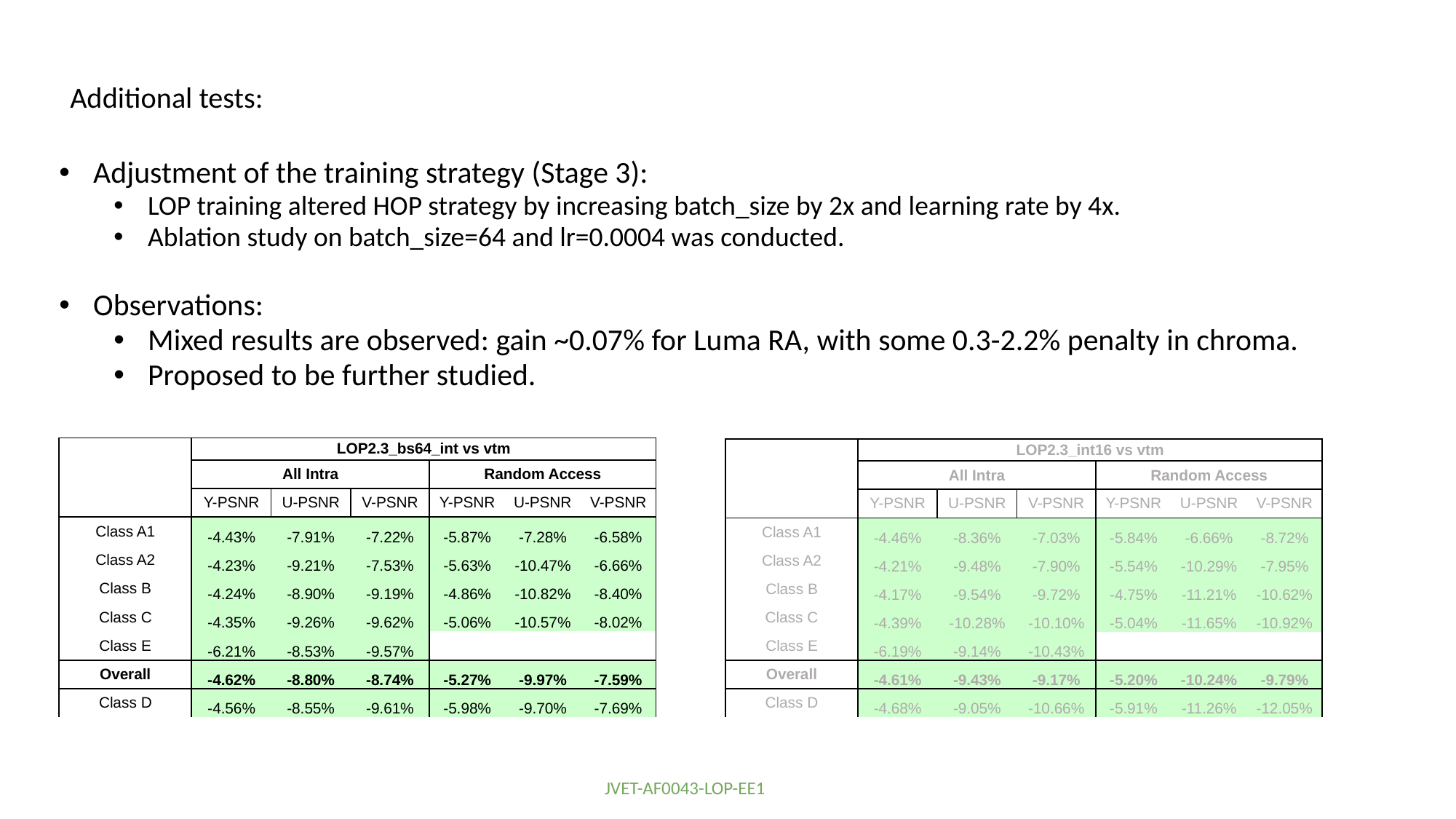

# Additional tests:
Adjustment of the training strategy (Stage 3):
LOP training altered HOP strategy by increasing batch_size by 2x and learning rate by 4x.
Ablation study on batch_size=64 and lr=0.0004 was conducted.

Observations:
Mixed results are observed: gain ~0.07% for Luma RA, with some 0.3-2.2% penalty in chroma.
Proposed to be further studied.

|  | LOP2.3\_bs64\_int vs vtm |  |  |  |  |  |
| --- | --- | --- | --- | --- | --- | --- |
|  | All Intra |  |  | Random Access |  |  |
|  | Y-PSNR | U-PSNR | V-PSNR | Y-PSNR | U-PSNR | V-PSNR |
| Class A1 | -4.43% | -7.91% | -7.22% | -5.87% | -7.28% | -6.58% |
| Class A2 | -4.23% | -9.21% | -7.53% | -5.63% | -10.47% | -6.66% |
| Class B | -4.24% | -8.90% | -9.19% | -4.86% | -10.82% | -8.40% |
| Class C | -4.35% | -9.26% | -9.62% | -5.06% | -10.57% | -8.02% |
| Class E | -6.21% | -8.53% | -9.57% |  |  |  |
| Overall | -4.62% | -8.80% | -8.74% | -5.27% | -9.97% | -7.59% |
| Class D | -4.56% | -8.55% | -9.61% | -5.98% | -9.70% | -7.69% |
|  | LOP2.3\_int16 vs vtm |  |  |  |  |  |
| --- | --- | --- | --- | --- | --- | --- |
|  | All Intra |  |  | Random Access |  |  |
|  | Y-PSNR | U-PSNR | V-PSNR | Y-PSNR | U-PSNR | V-PSNR |
| Class A1 | -4.46% | -8.36% | -7.03% | -5.84% | -6.66% | -8.72% |
| Class A2 | -4.21% | -9.48% | -7.90% | -5.54% | -10.29% | -7.95% |
| Class B | -4.17% | -9.54% | -9.72% | -4.75% | -11.21% | -10.62% |
| Class C | -4.39% | -10.28% | -10.10% | -5.04% | -11.65% | -10.92% |
| Class E | -6.19% | -9.14% | -10.43% |  |  |  |
| Overall | -4.61% | -9.43% | -9.17% | -5.20% | -10.24% | -9.79% |
| Class D | -4.68% | -9.05% | -10.66% | -5.91% | -11.26% | -12.05% |

JVET-AF0043-LOP-EE1